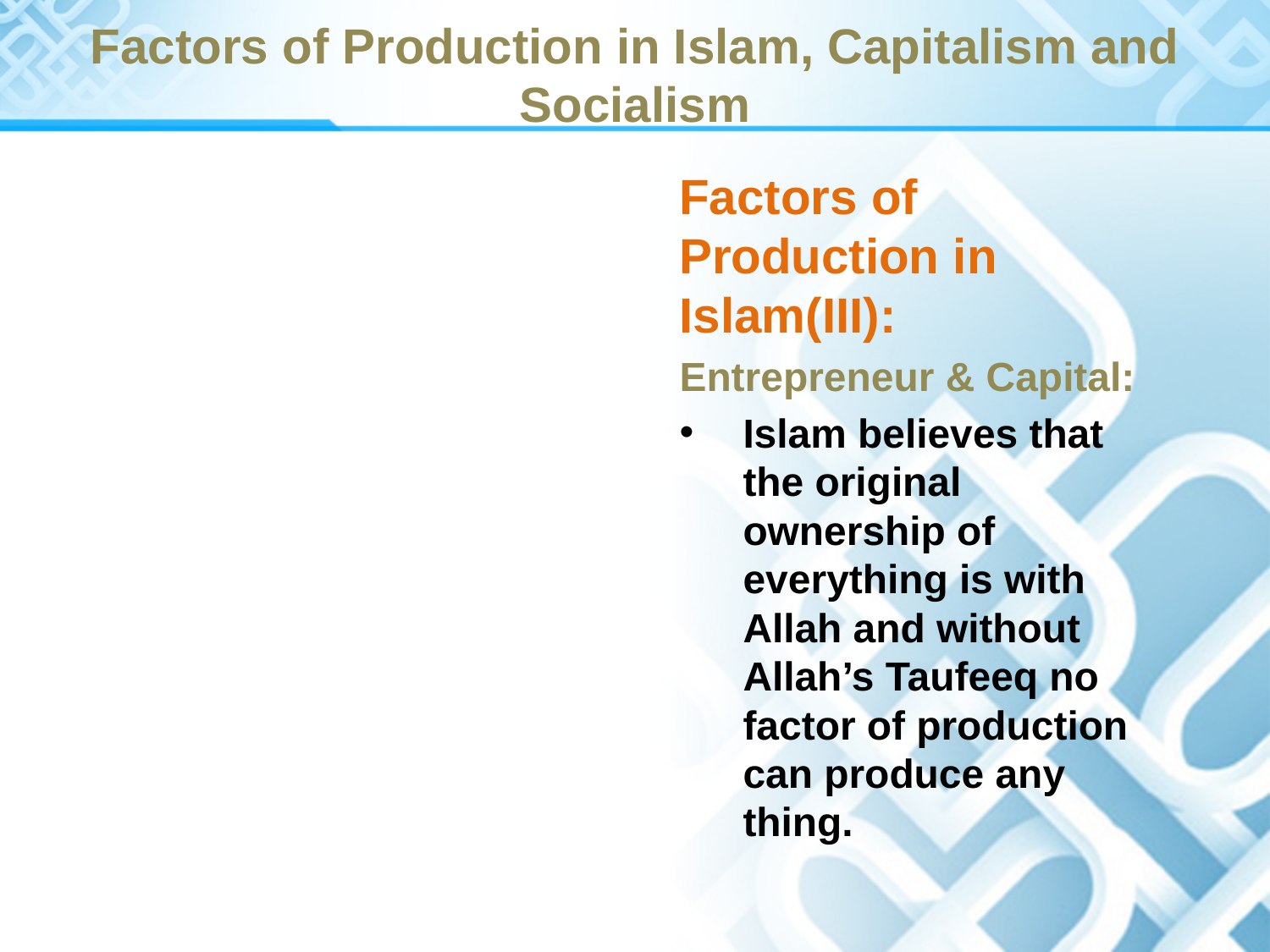

Factors of Production in Islam, Capitalism and Socialism
Factors of Production in Islam(III):
Entrepreneur & Capital:
Islam believes that the original ownership of everything is with Allah and without Allah’s Taufeeq no factor of production can produce any thing.